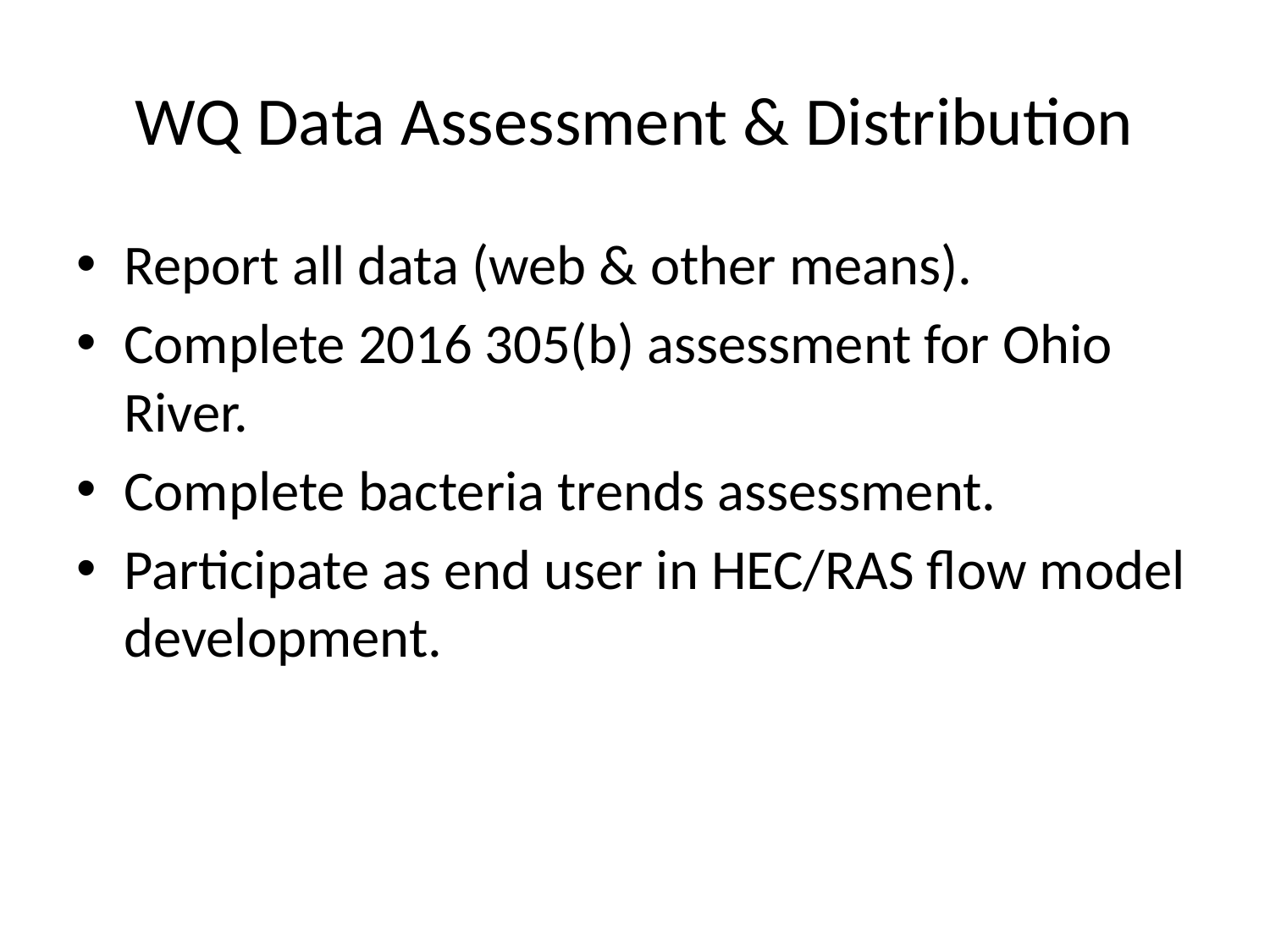

# WQ Data Assessment & Distribution
Report all data (web & other means).
Complete 2016 305(b) assessment for Ohio River.
Complete bacteria trends assessment.
Participate as end user in HEC/RAS flow model development.